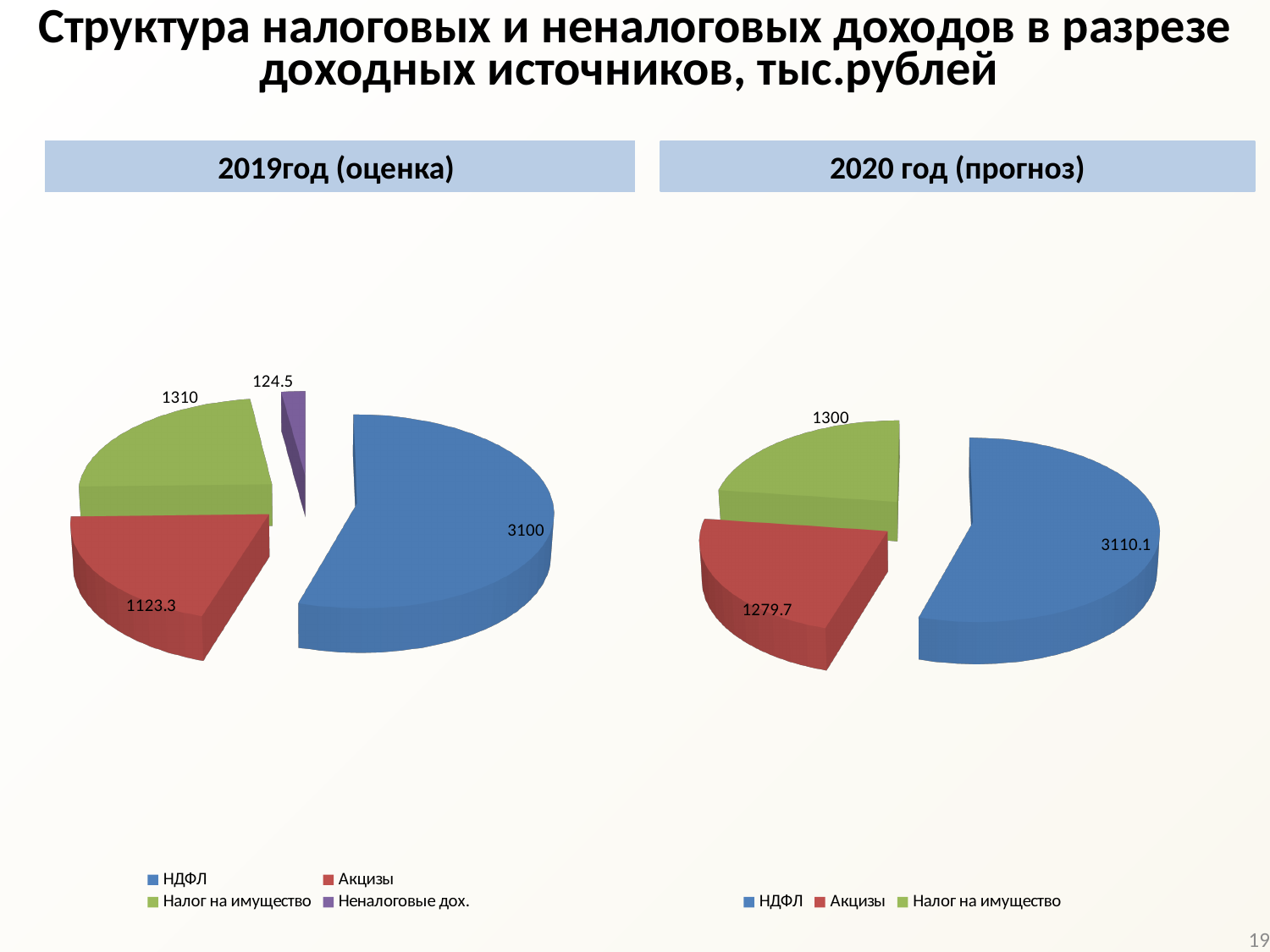

Структура налоговых и неналоговых доходов в разрезе доходных источников, тыс.рублей
2019год (оценка)
2020 год (прогноз)

[unsupported chart]

[unsupported chart]

19